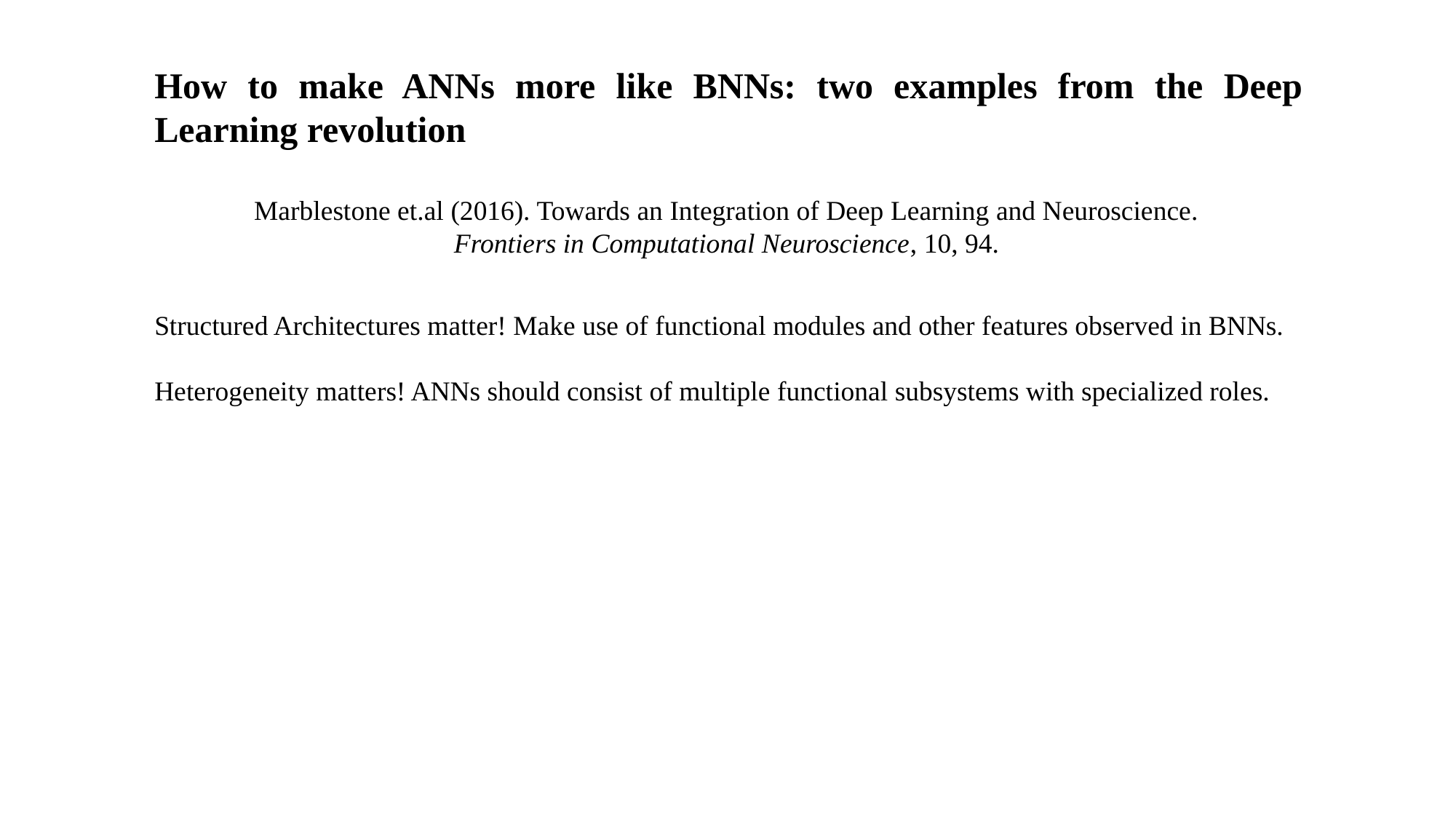

How to make ANNs more like BNNs: two examples from the Deep Learning revolution
Marblestone et.al (2016). Towards an Integration of Deep Learning and Neuroscience. Frontiers in Computational Neuroscience, 10, 94.

Structured Architectures matter! Make use of functional modules and other features observed in BNNs.

Heterogeneity matters! ANNs should consist of multiple functional subsystems with specialized roles.